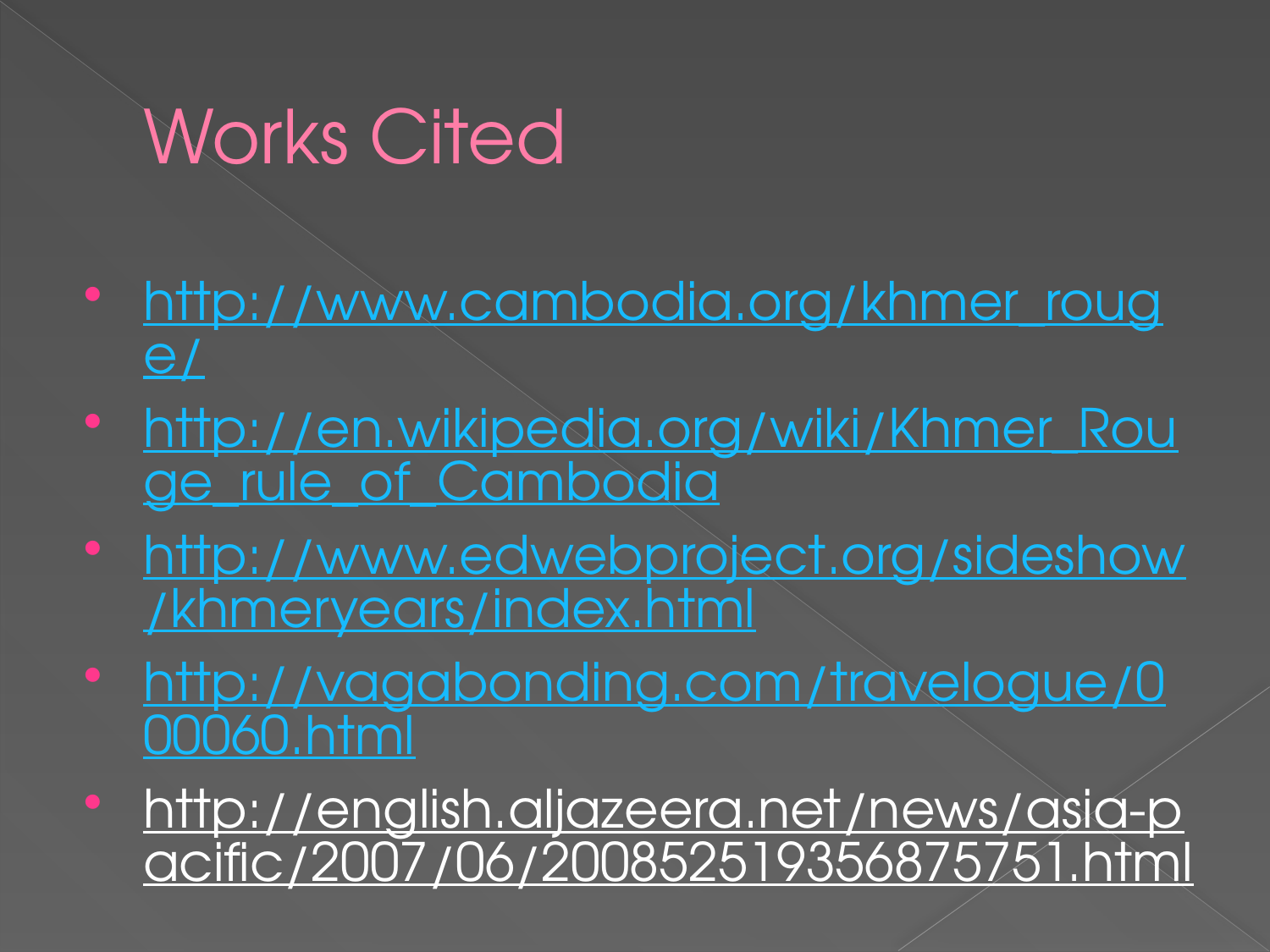

# Works Cited
http://www.cambodia.org/khmer_rouge/
http://en.wikipedia.org/wiki/Khmer_Rouge_rule_of_Cambodia
http://www.edwebproject.org/sideshow/khmeryears/index.html
http://vagabonding.com/travelogue/000060.html
http://english.aljazeera.net/news/asia-pacific/2007/06/200852519356875751.html